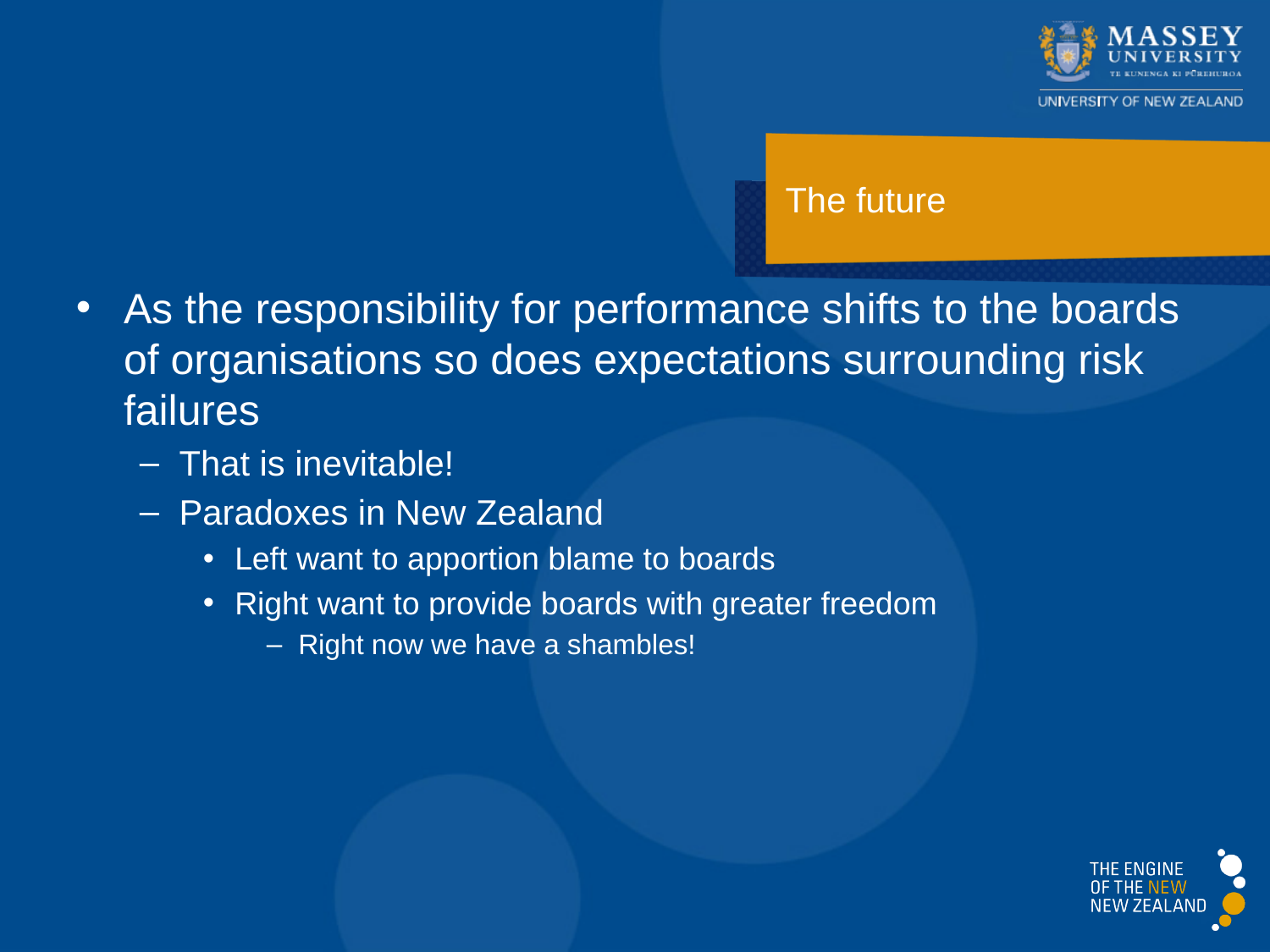

# The future
As the responsibility for performance shifts to the boards of organisations so does expectations surrounding risk failures
That is inevitable!
Paradoxes in New Zealand
Left want to apportion blame to boards
Right want to provide boards with greater freedom
Right now we have a shambles!